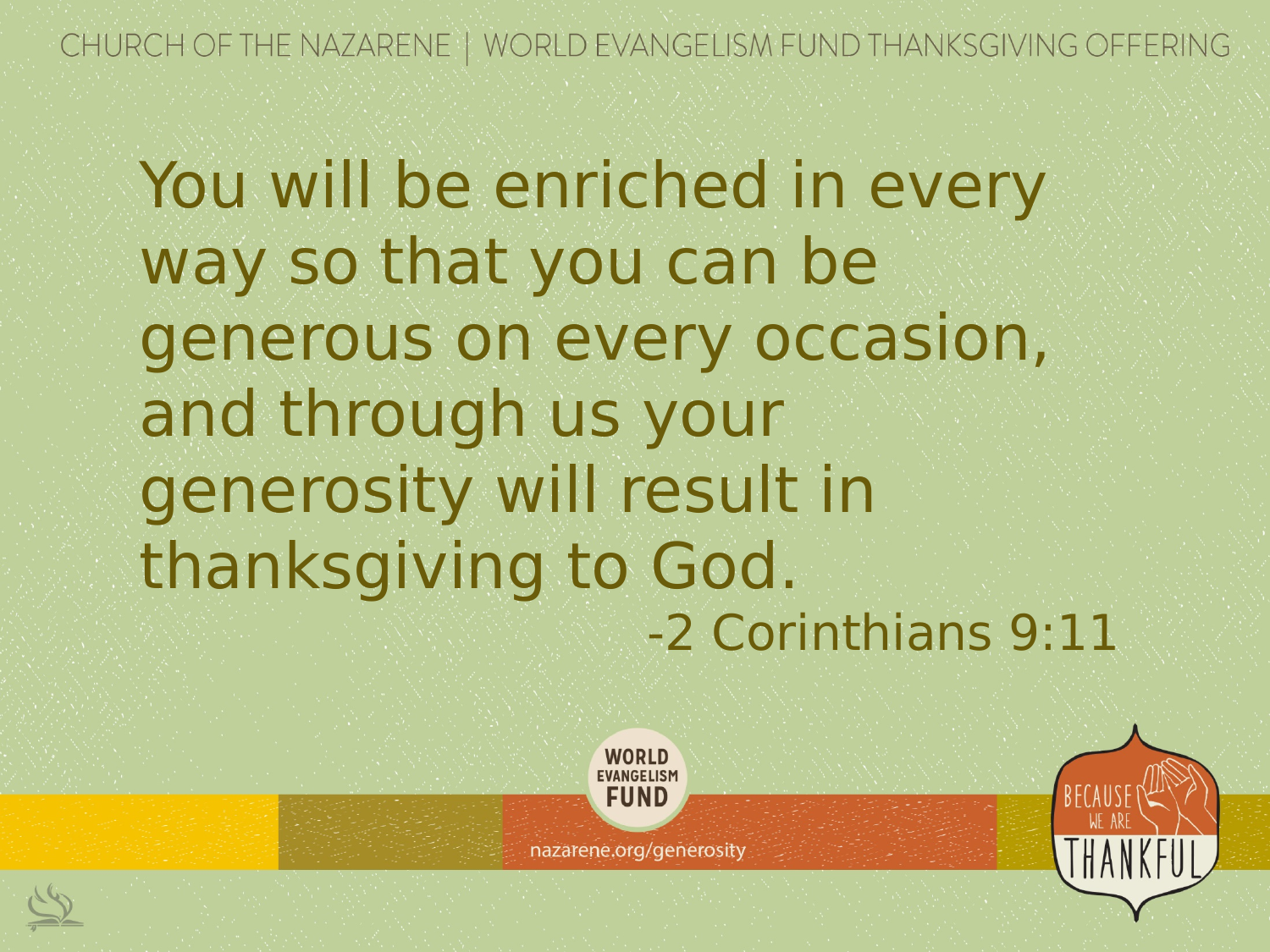

You will be enriched in every way so that you can be generous on every occasion, and through us your generosity will result in thanksgiving to God.
-2 Corinthians 9:11